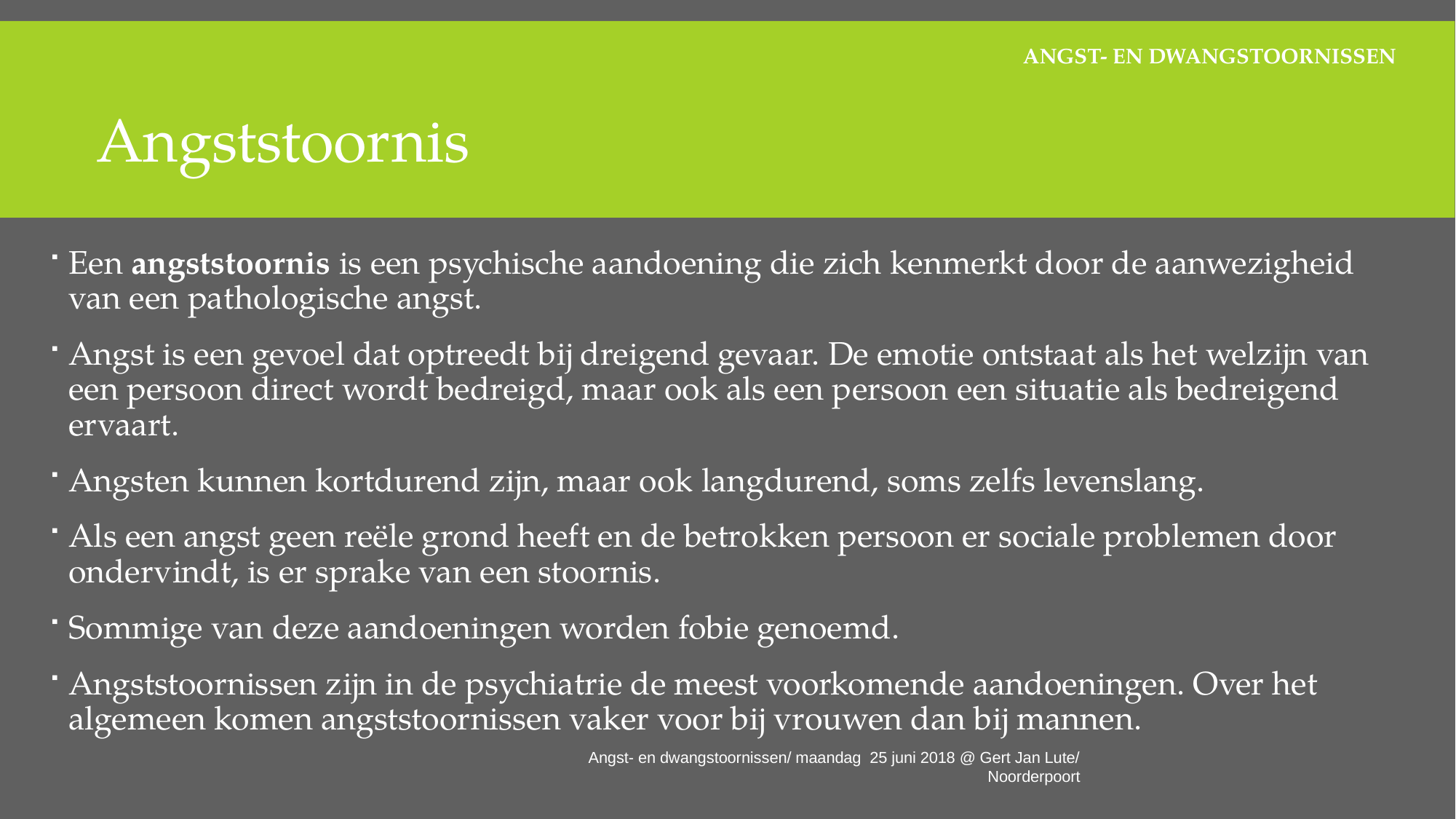

# Angst- en dwangstoornissen
Angststoornis
Een angststoornis is een psychische aandoening die zich kenmerkt door de aanwezigheid van een pathologische angst.
Angst is een gevoel dat optreedt bij dreigend gevaar. De emotie ontstaat als het welzijn van een persoon direct wordt bedreigd, maar ook als een persoon een situatie als bedreigend ervaart.
Angsten kunnen kortdurend zijn, maar ook langdurend, soms zelfs levenslang.
Als een angst geen reële grond heeft en de betrokken persoon er sociale problemen door ondervindt, is er sprake van een stoornis.
Sommige van deze aandoeningen worden fobie genoemd.
Angststoornissen zijn in de psychiatrie de meest voorkomende aandoeningen. Over het algemeen komen angststoornissen vaker voor bij vrouwen dan bij mannen.
Angst- en dwangstoornissen/ maandag  25 juni 2018 @ Gert Jan Lute/ Noorderpoort